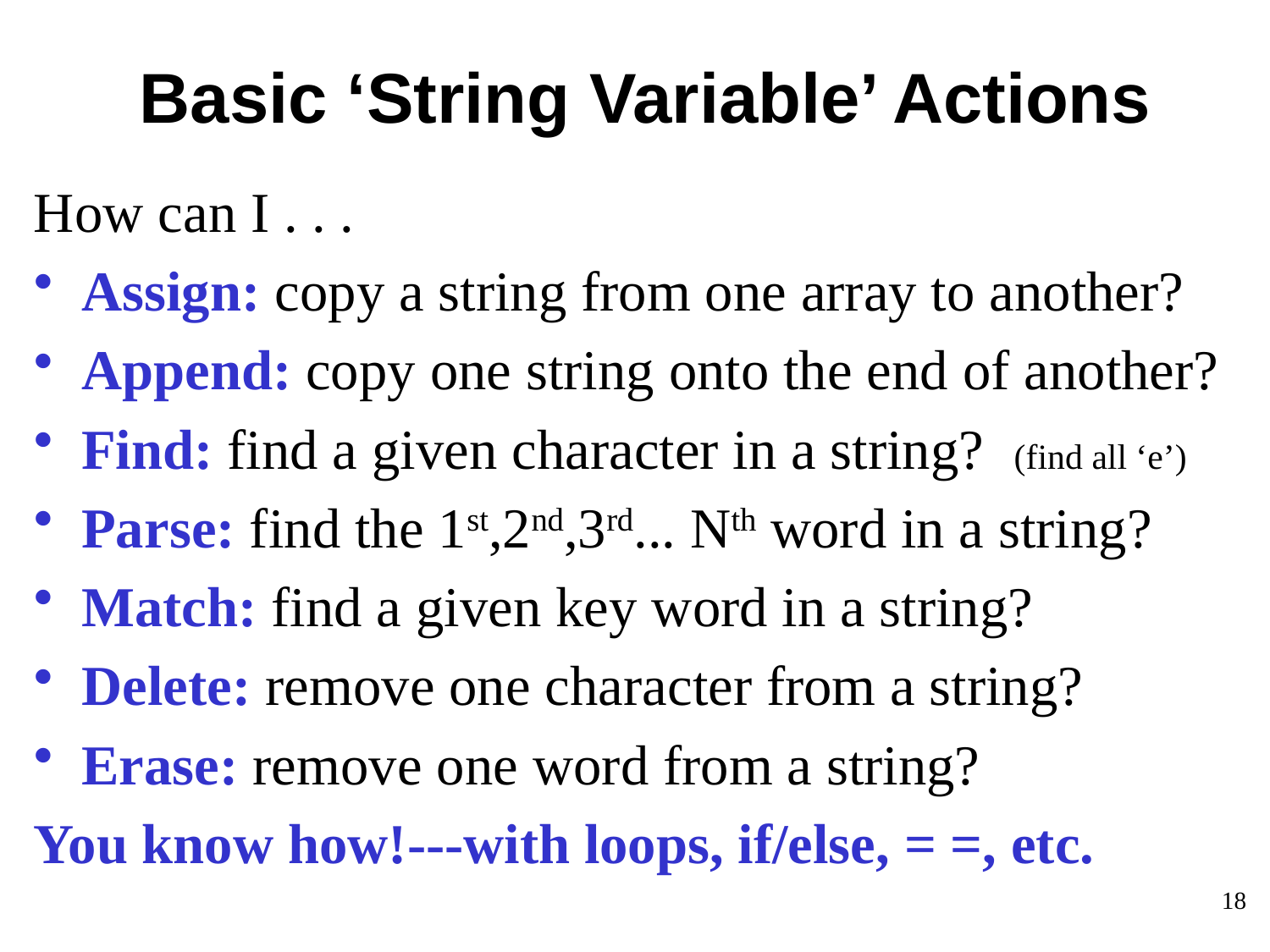

# Basic ‘String Variable’ Actions
How can I . . .
Assign: copy a string from one array to another?
Append: copy one string onto the end of another?
Find: find a given character in a string?  (find all ‘e’)
Parse: find the 1st,2nd,3rd... Nth word in a string?
Match: find a given key word in a string?
Delete: remove one character from a string?
Erase: remove one word from a string?
You know how!---with loops, if/else, = =, etc.
18